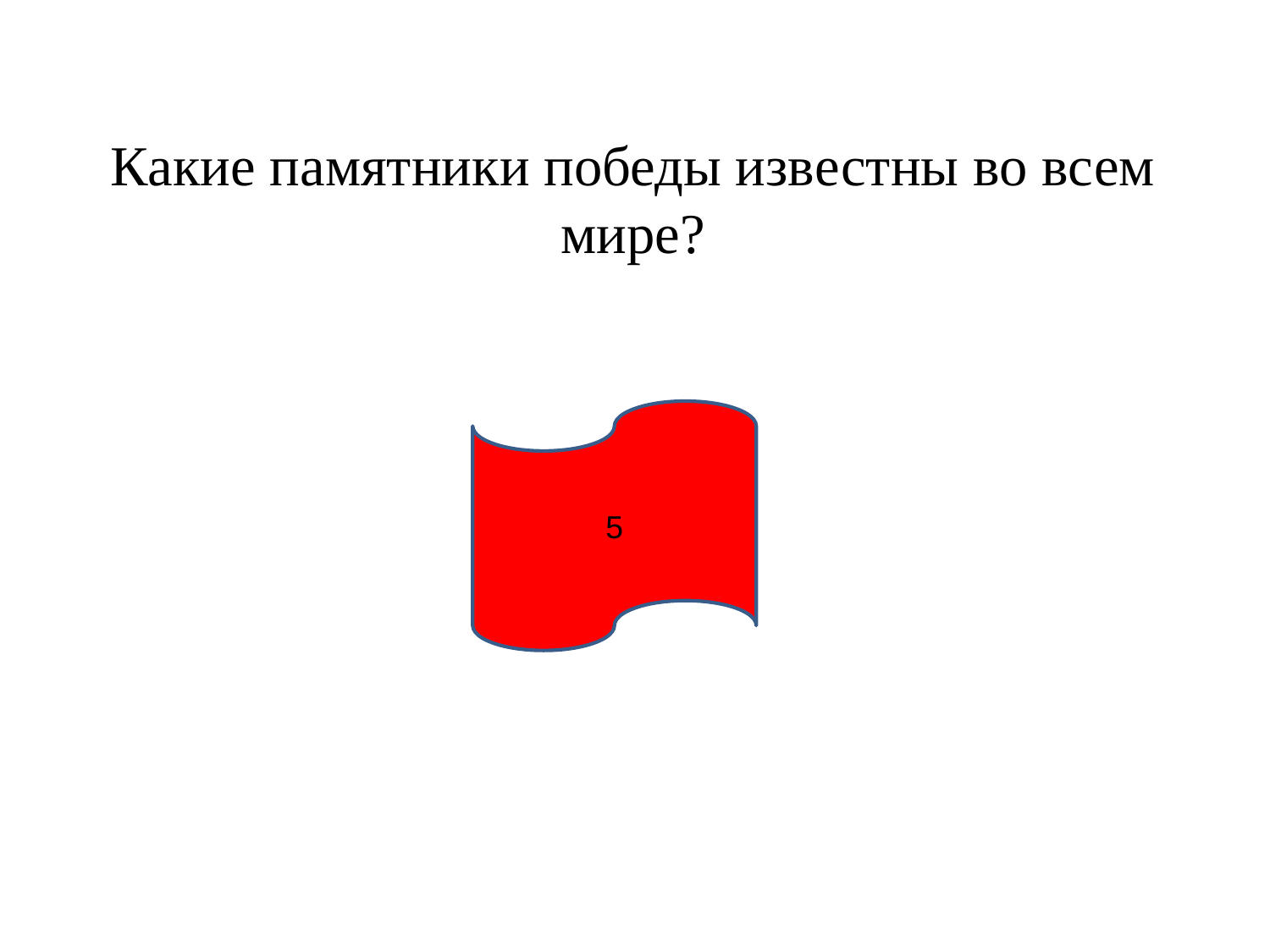

# Какие памятники победы известны во всем мире?
5